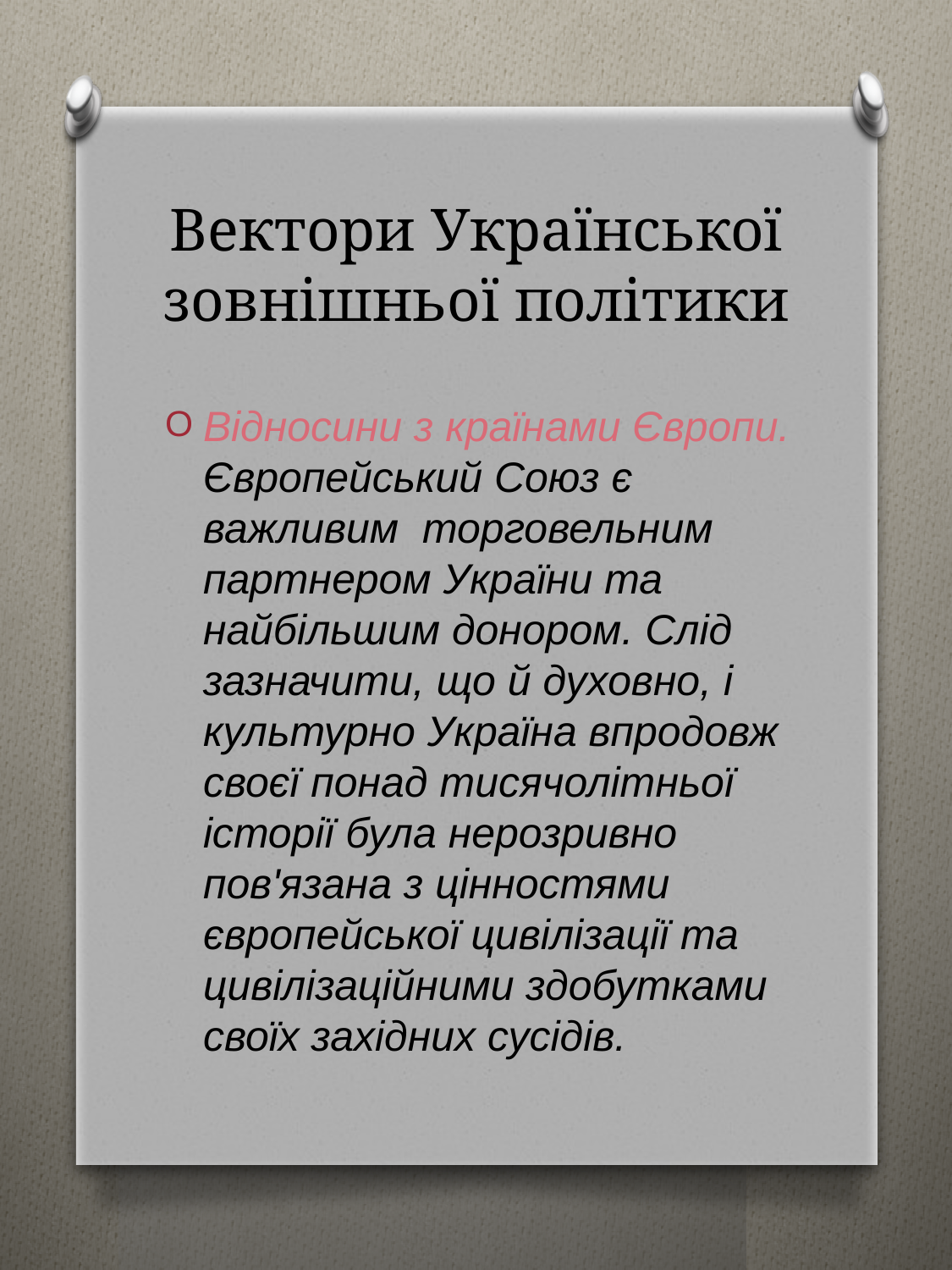

# Вектори Української зовнішньої політики
Відносини з країнами Європи. Європейський Союз є важливим  торговельним партнером України та найбільшим донором. Слід зазначити, що й духовно, і культурно Україна впродовж своєї понад тисячолітньої історії була нерозривно пов'язана з цінностями європейської цивілізації та цивілізаційними здобутками своїх західних сусідів.